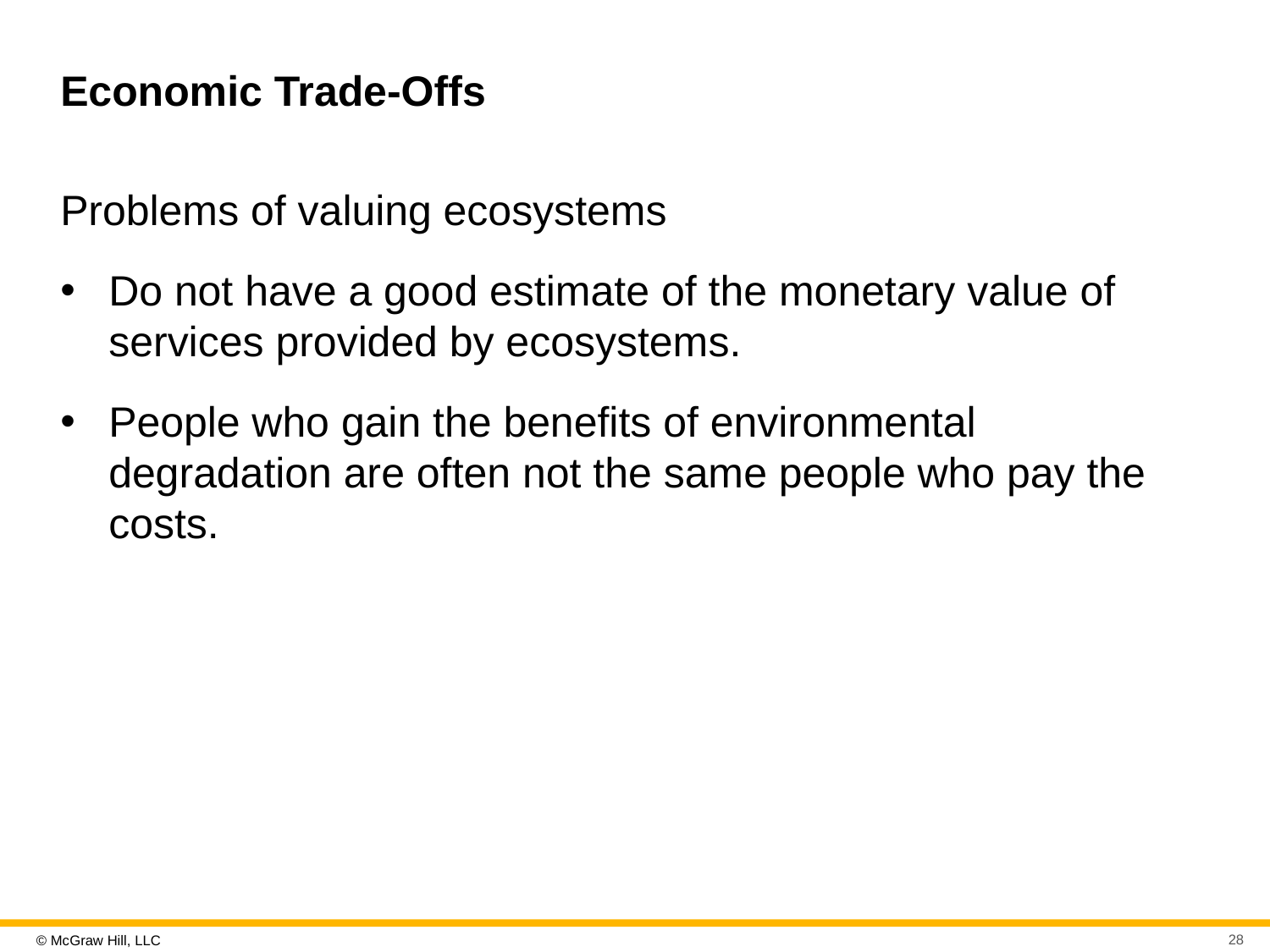

# Economic Trade-Offs
Problems of valuing ecosystems
Do not have a good estimate of the monetary value of services provided by ecosystems.
People who gain the benefits of environmental degradation are often not the same people who pay the costs.
28